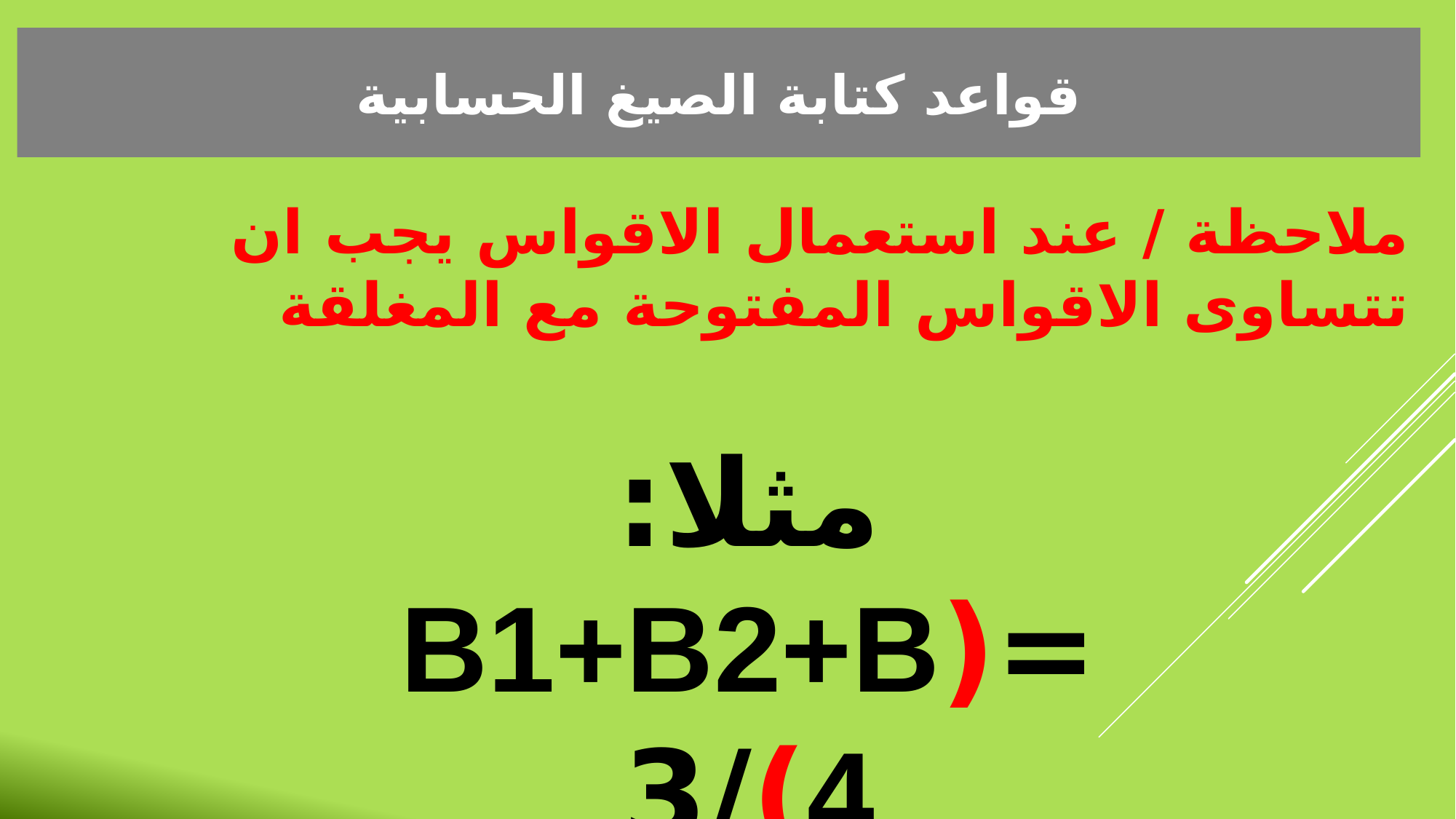

قواعد كتابة الصيغ الحسابية
ملاحظة / عند استعمال الاقواس يجب ان تتساوى الاقواس المفتوحة مع المغلقة
مثلا:
=(B1+B2+B4)/3